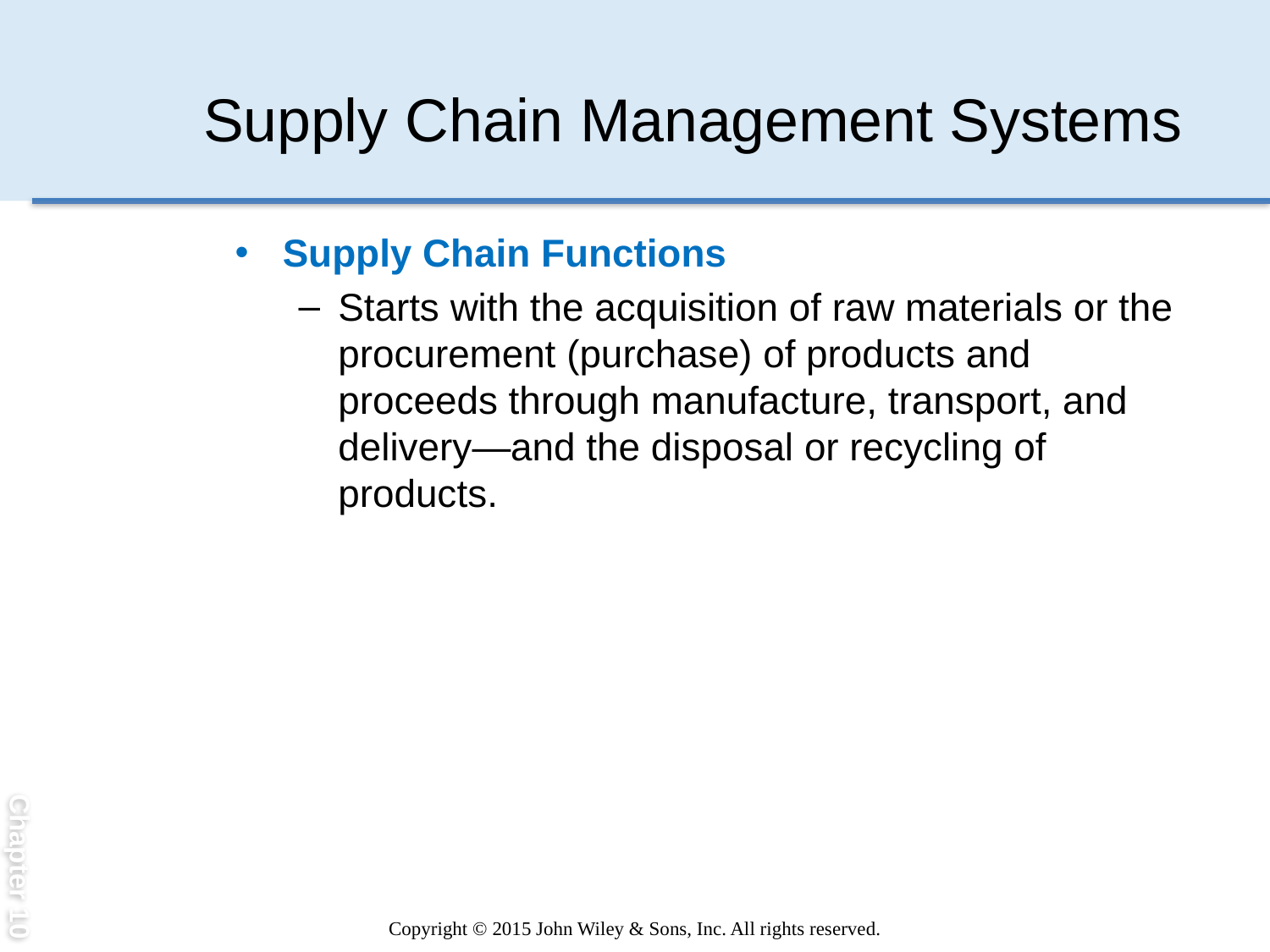

Chapter 10
# Supply Chain Management Systems
Supply Chain Functions
Starts with the acquisition of raw materials or the procurement (purchase) of products and proceeds through manufacture, transport, and delivery—and the disposal or recycling of products.